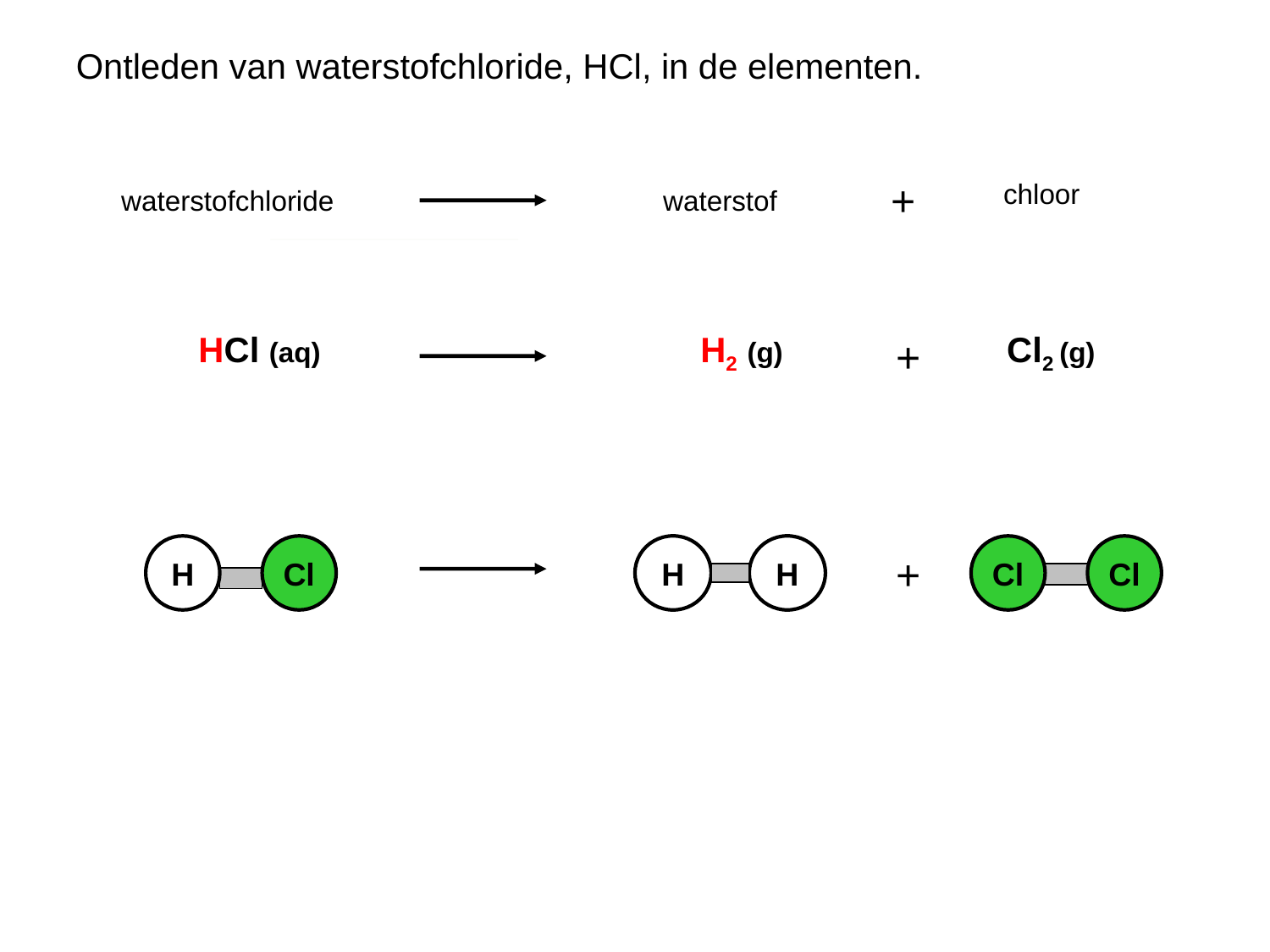

Ontleden van waterstofchloride, HCl, in de elementen.
+
  chloor
waterstof
waterstofchloride

   2 HCl (aq)                                       H2 (g)                       Cl2 (g)
+

H
Cl

H
H

Cl
Cl

+